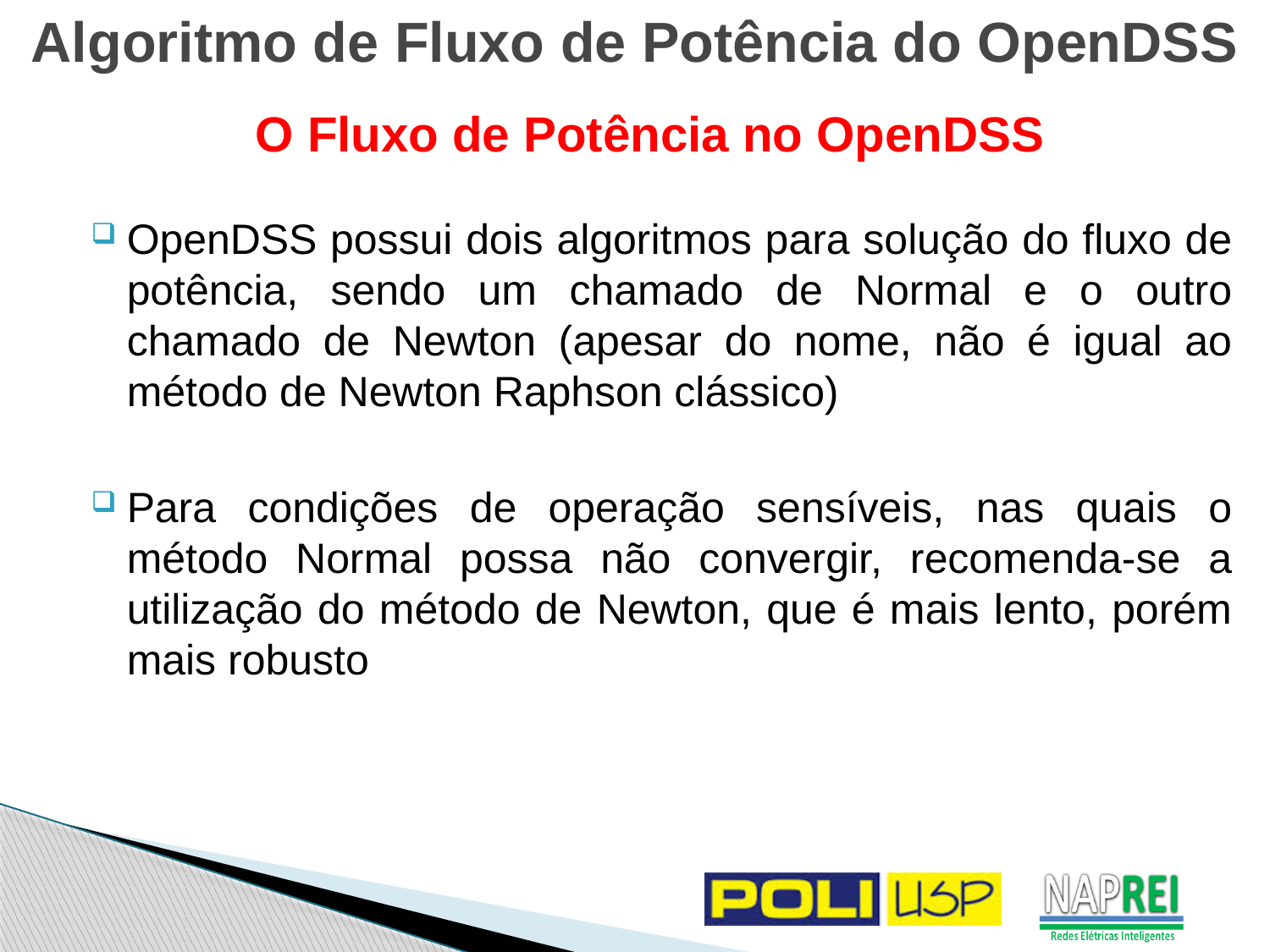

Algoritmo de Fluxo de Potência do OpenDSS
O Fluxo de Potência no OpenDSS
OpenDSS possui dois algoritmos para solução do fluxo de potência, sendo um chamado de Normal e o outro chamado de Newton (apesar do nome, não é igual ao método de Newton Raphson clássico)

Para condições de operação sensíveis, nas quais o método Normal possa não convergir, recomenda-se a utilização do método de Newton, que é mais lento, porém mais robusto